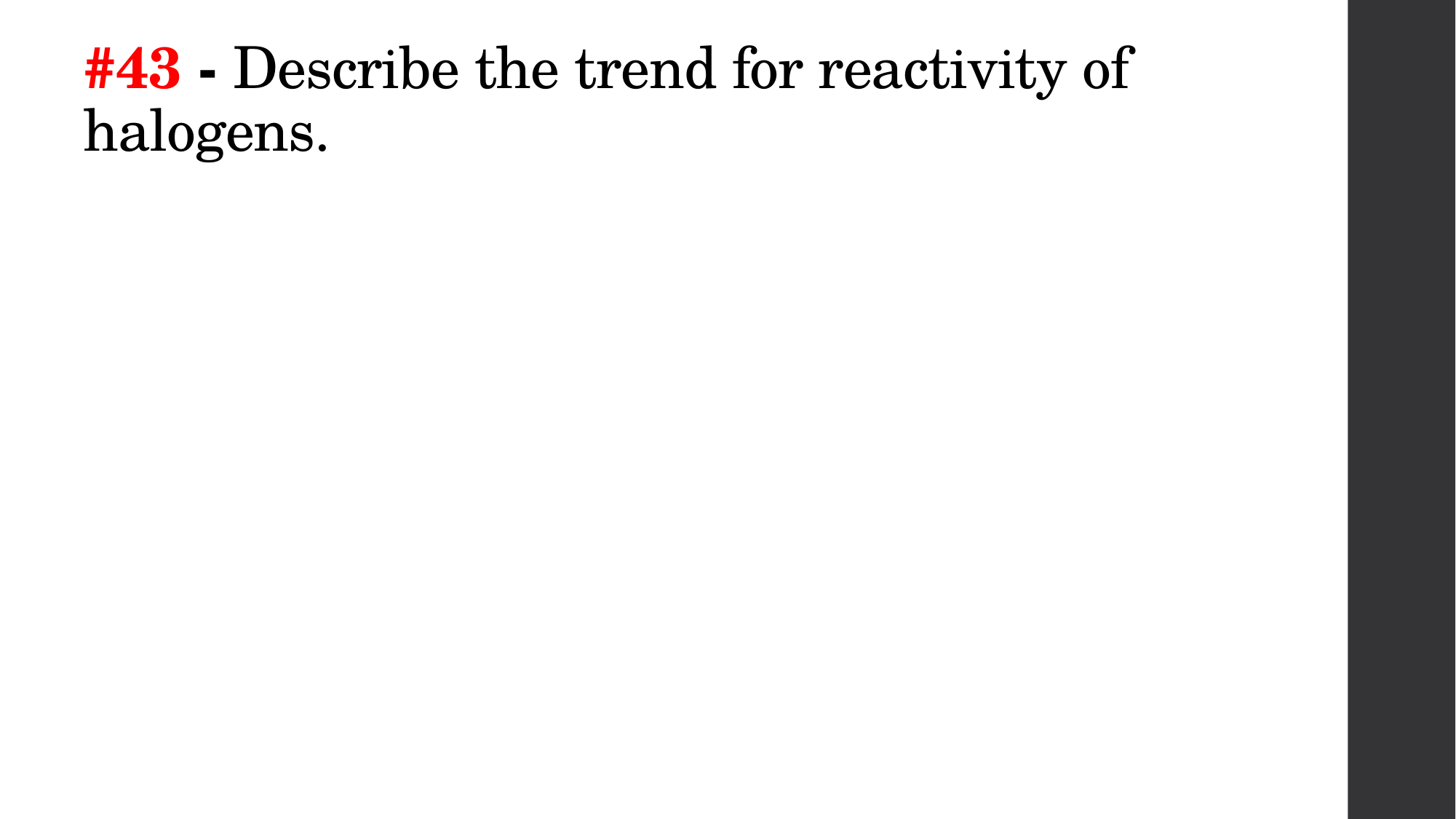

# #43 - Describe the trend for reactivity of halogens.